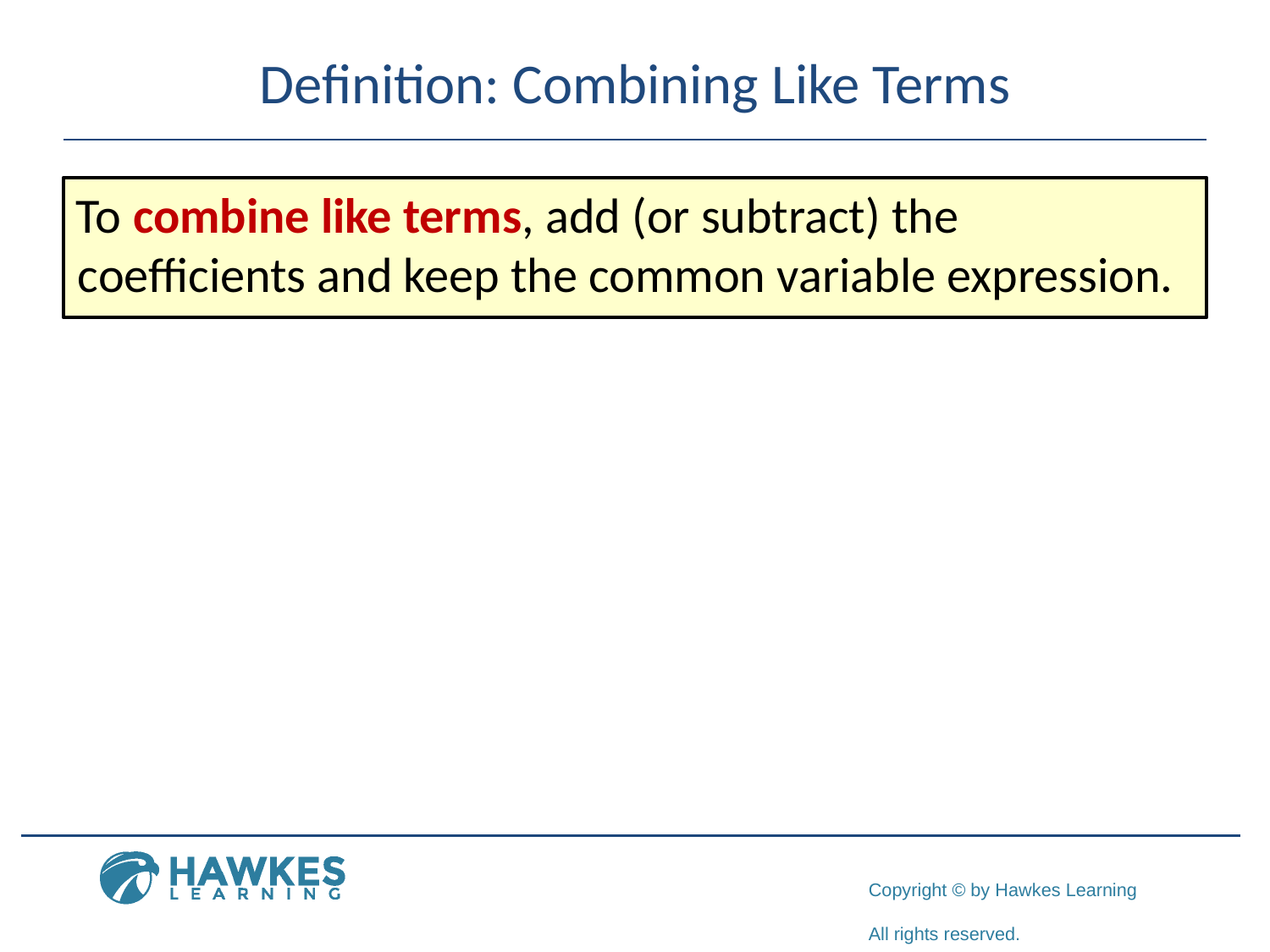

# Definition: Combining Like Terms
To combine like terms, add (or subtract) the coefficients and keep the common variable expression.